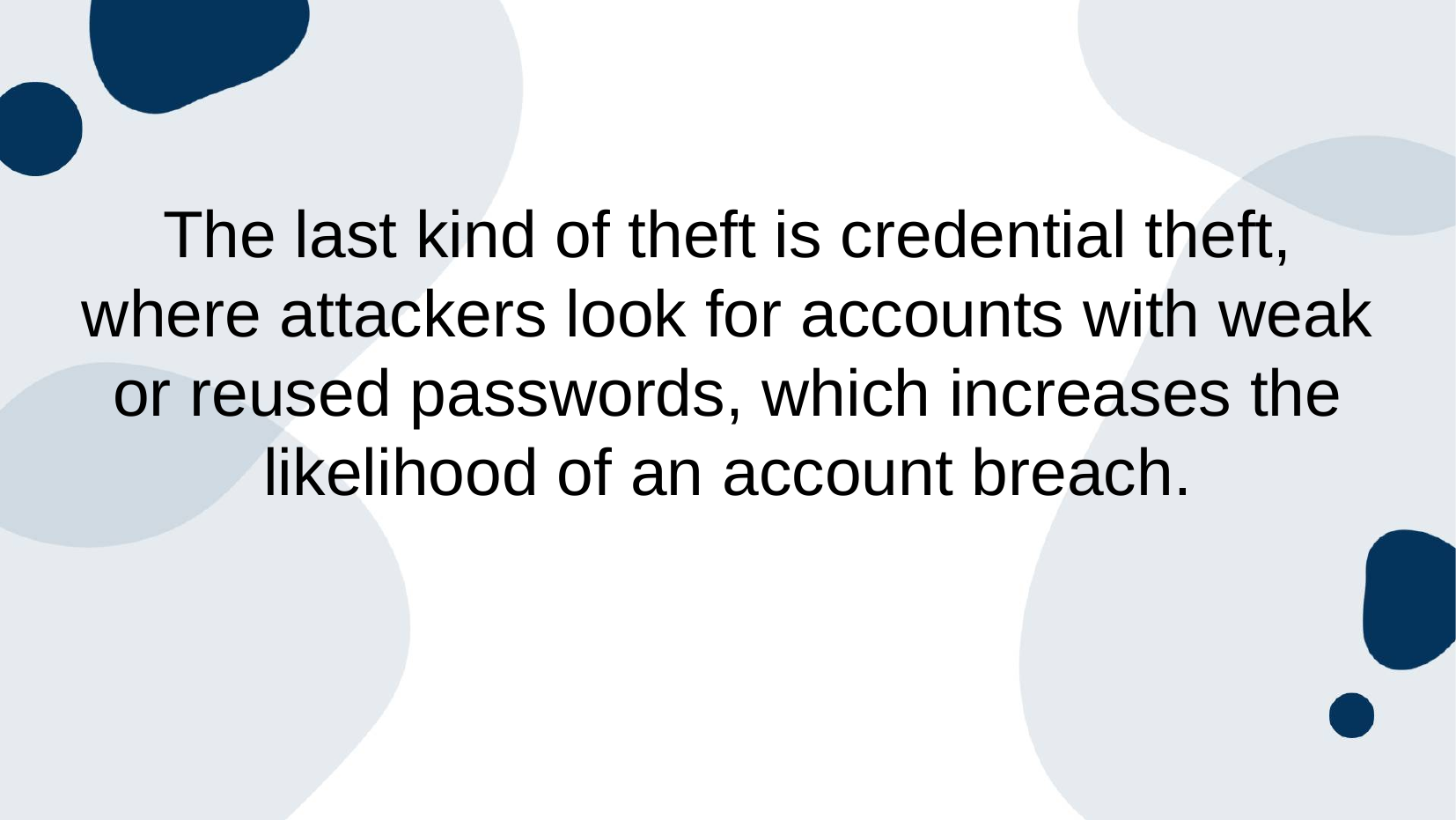

# The last kind of theft is credential theft, where attackers look for accounts with weak or reused passwords, which increases the likelihood of an account breach.